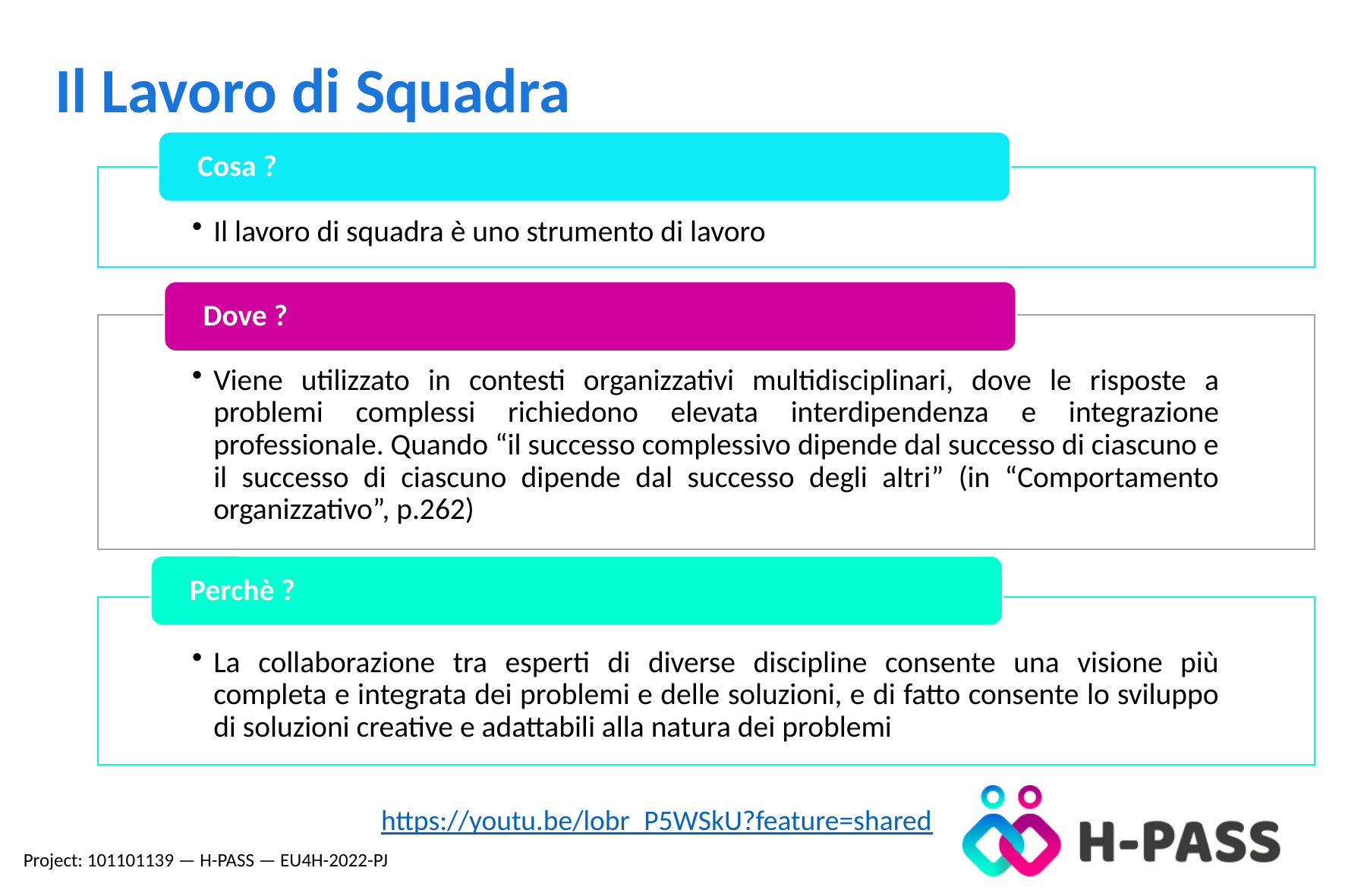

Il Lavoro di Squadra
Il lavoro di squadra è uno strumento di lavoro
Cosa ?
Viene utilizzato in contesti organizzativi multidisciplinari, dove le risposte a problemi complessi richiedono elevata interdipendenza e integrazione professionale. Quando “il successo complessivo dipende dal successo di ciascuno e il successo di ciascuno dipende dal successo degli altri” (in “Comportamento organizzativo”, p.262)
Dove ?
La collaborazione tra esperti di diverse discipline consente una visione più completa e integrata dei problemi e delle soluzioni, e di fatto consente lo sviluppo di soluzioni creative e adattabili alla natura dei problemi
Perchè ?
https://youtu.be/lobr_P5WSkU?feature=shared
Project: 101101139 — H-PASS — EU4H-2022-PJ